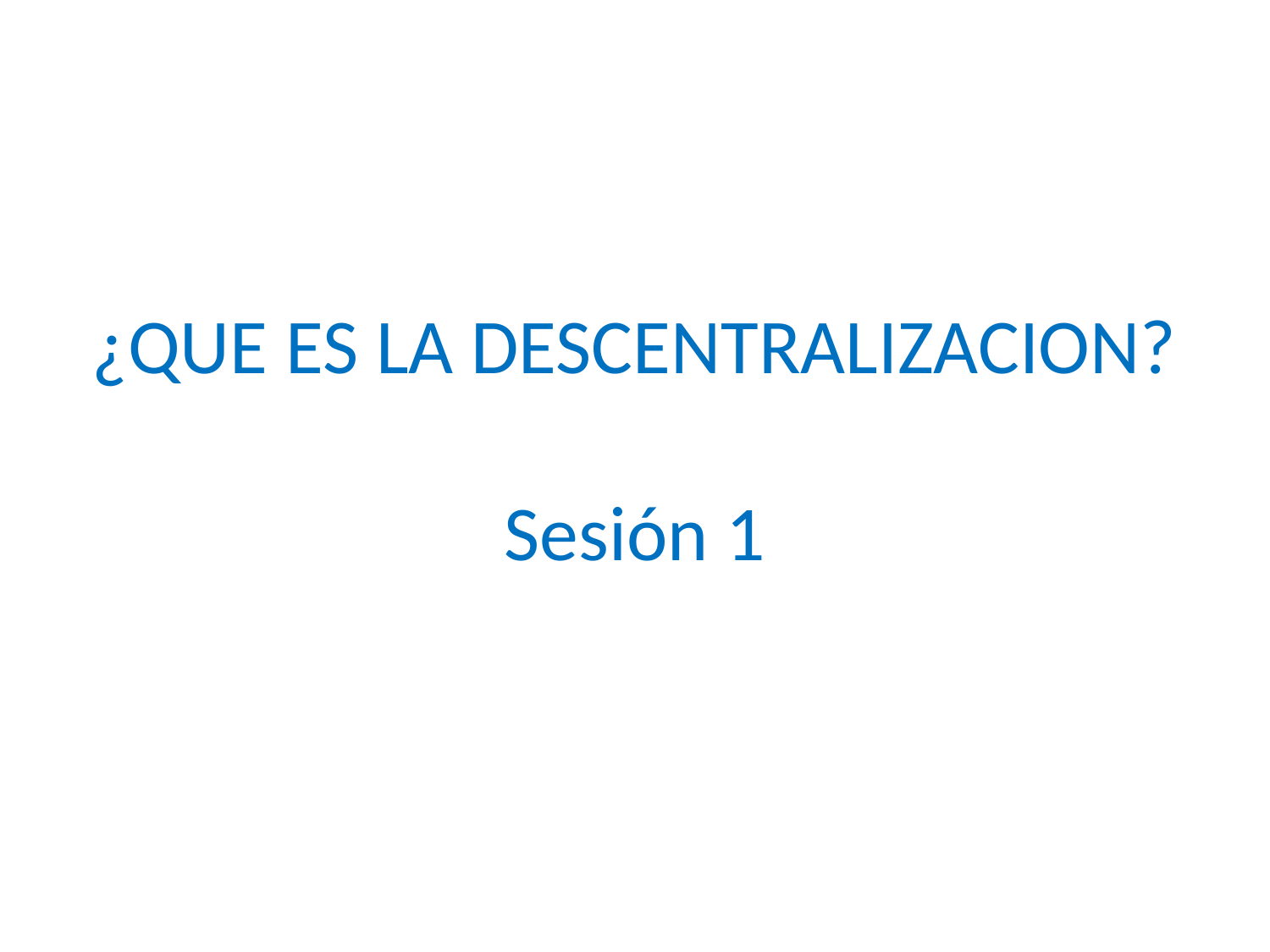

# ¿QUE ES LA DESCENTRALIZACION? Sesión 1
luisabdon.liracossio@gmail.com